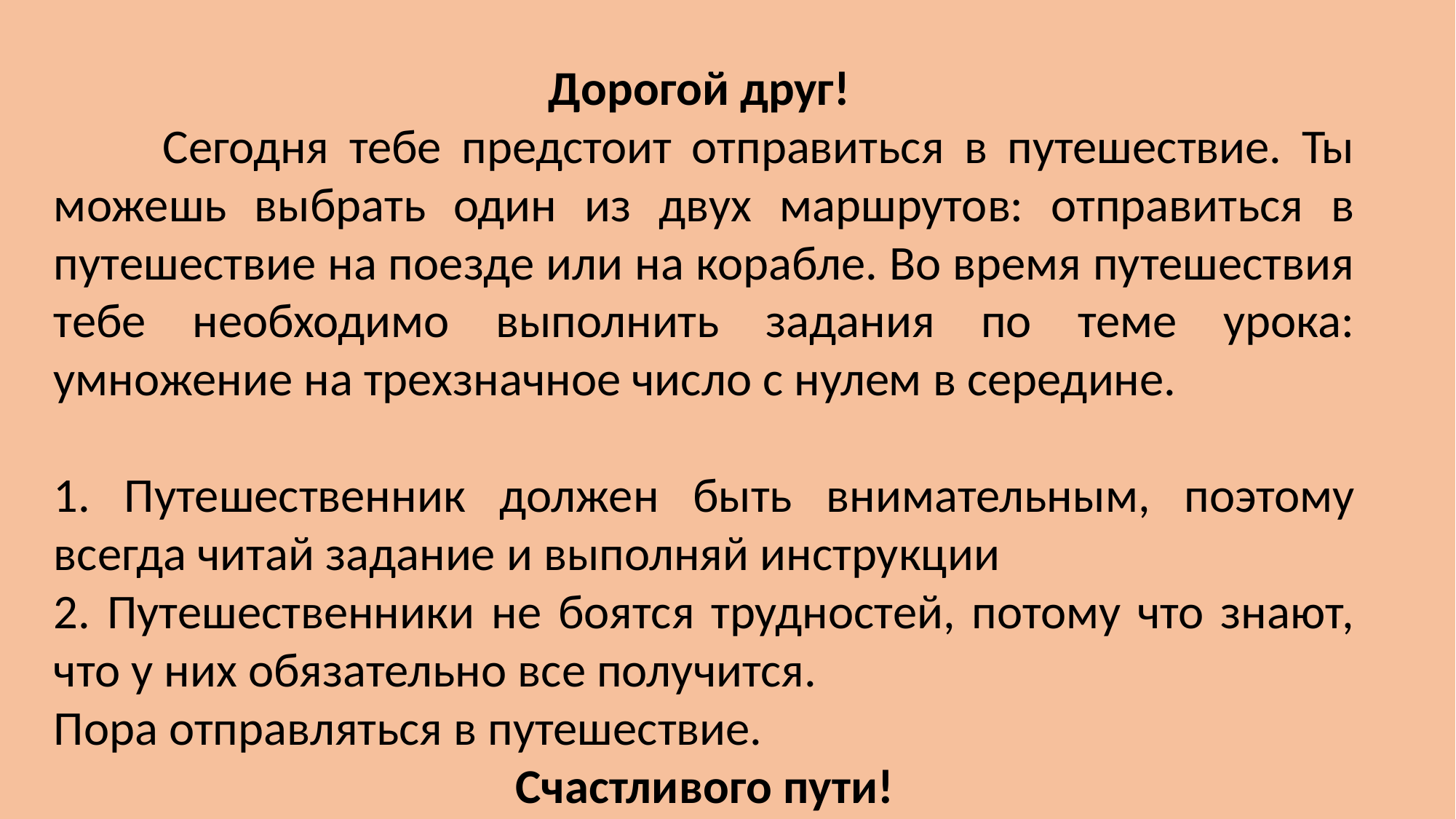

Дорогой друг!
	Сегодня тебе предстоит отправиться в путешествие. Ты можешь выбрать один из двух маршрутов: отправиться в путешествие на поезде или на корабле. Во время путешествия тебе необходимо выполнить задания по теме урока: умножение на трехзначное число с нулем в середине.

1. Путешественник должен быть внимательным, поэтому всегда читай задание и выполняй инструкции
2. Путешественники не боятся трудностей, потому что знают, что у них обязательно все получится.
Пора отправляться в путешествие.
Счастливого пути!